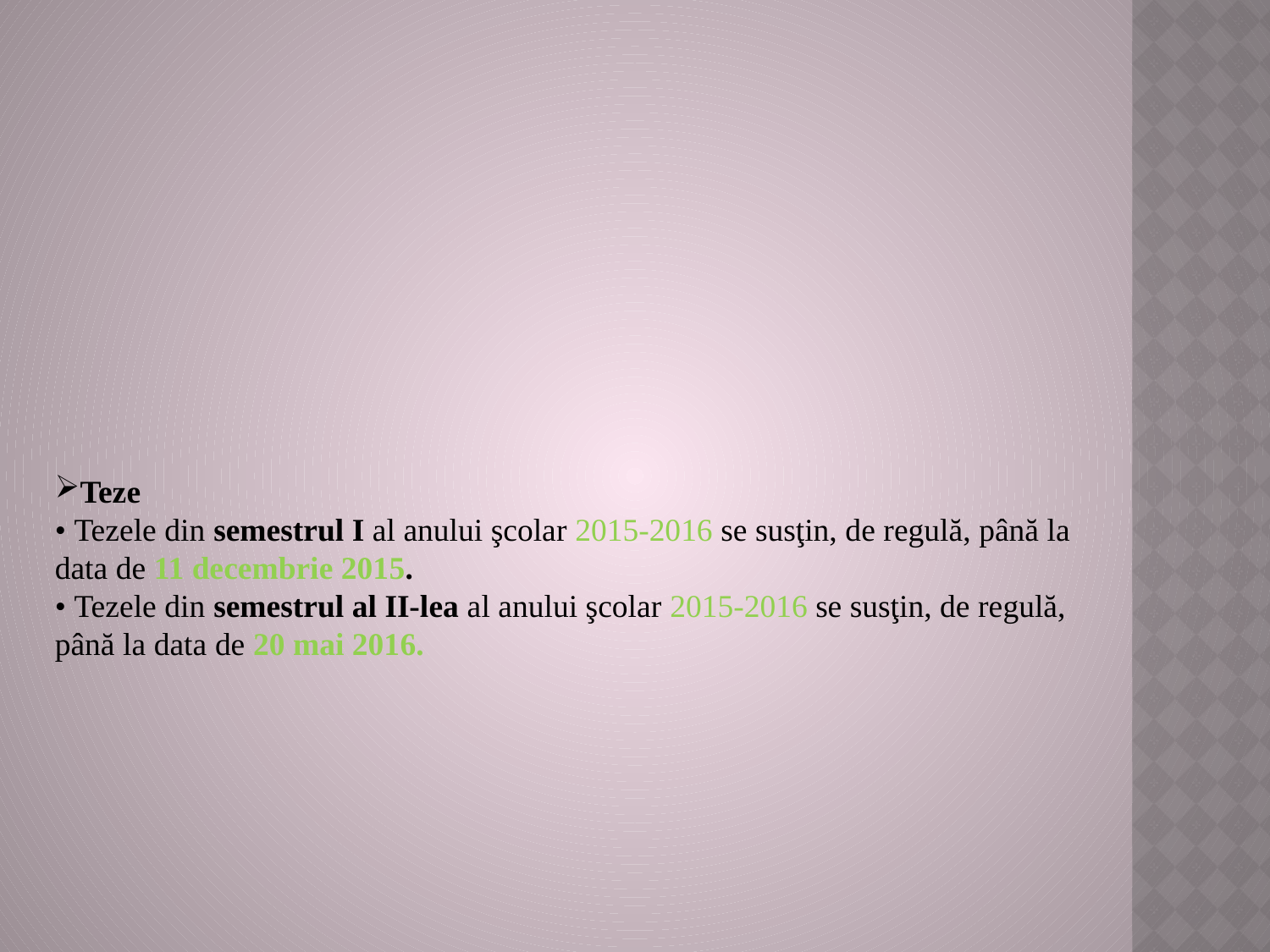

Teze
• Tezele din semestrul I al anului şcolar 2015-2016 se susţin, de regulă, până la data de 11 decembrie 2015.
• Tezele din semestrul al II-lea al anului şcolar 2015-2016 se susţin, de regulă, până la data de 20 mai 2016.